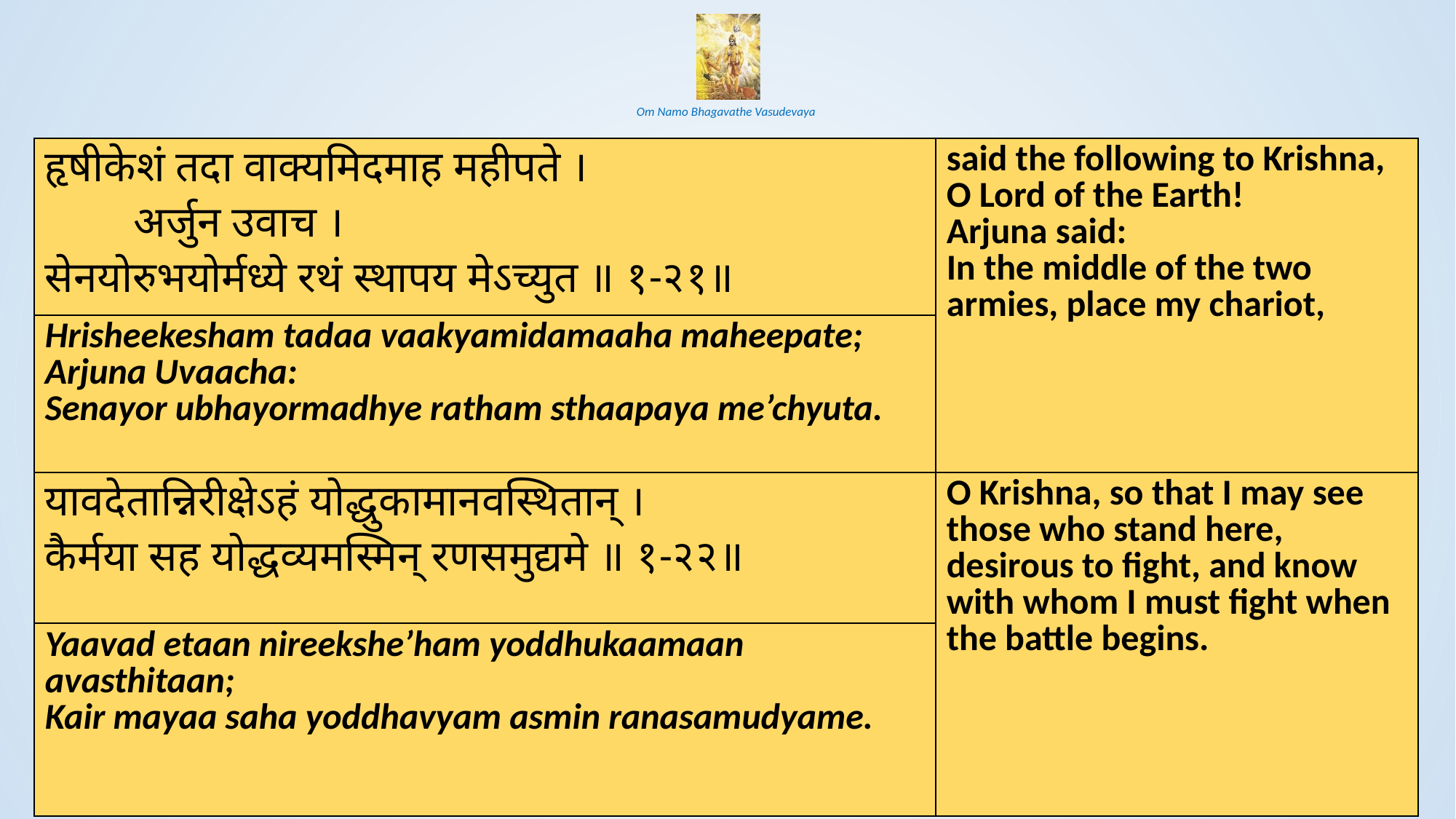

# Om Namo Bhagavathe Vasudevaya
| हृषीकेशं तदा वाक्यमिदमाह महीपते । अर्जुन उवाच । सेनयोरुभयोर्मध्ये रथं स्थापय मेऽच्युत ॥ १-२१॥ | said the following to Krishna, O Lord of the Earth! Arjuna said: In the middle of the two armies, place my chariot, |
| --- | --- |
| Hrisheekesham tadaa vaakyamidamaaha maheepate; Arjuna Uvaacha: Senayor ubhayormadhye ratham sthaapaya me’chyuta. |  |
| यावदेतान्निरीक्षेऽहं योद्धुकामानवस्थितान् । कैर्मया सह योद्धव्यमस्मिन् रणसमुद्यमे ॥ १-२२॥ | O Krishna, so that I may see those who stand here, desirous to fight, and know with whom I must fight when the battle begins. |
| --- | --- |
| Yaavad etaan nireekshe’ham yoddhukaamaan avasthitaan; Kair mayaa saha yoddhavyam asmin ranasamudyame. |  |